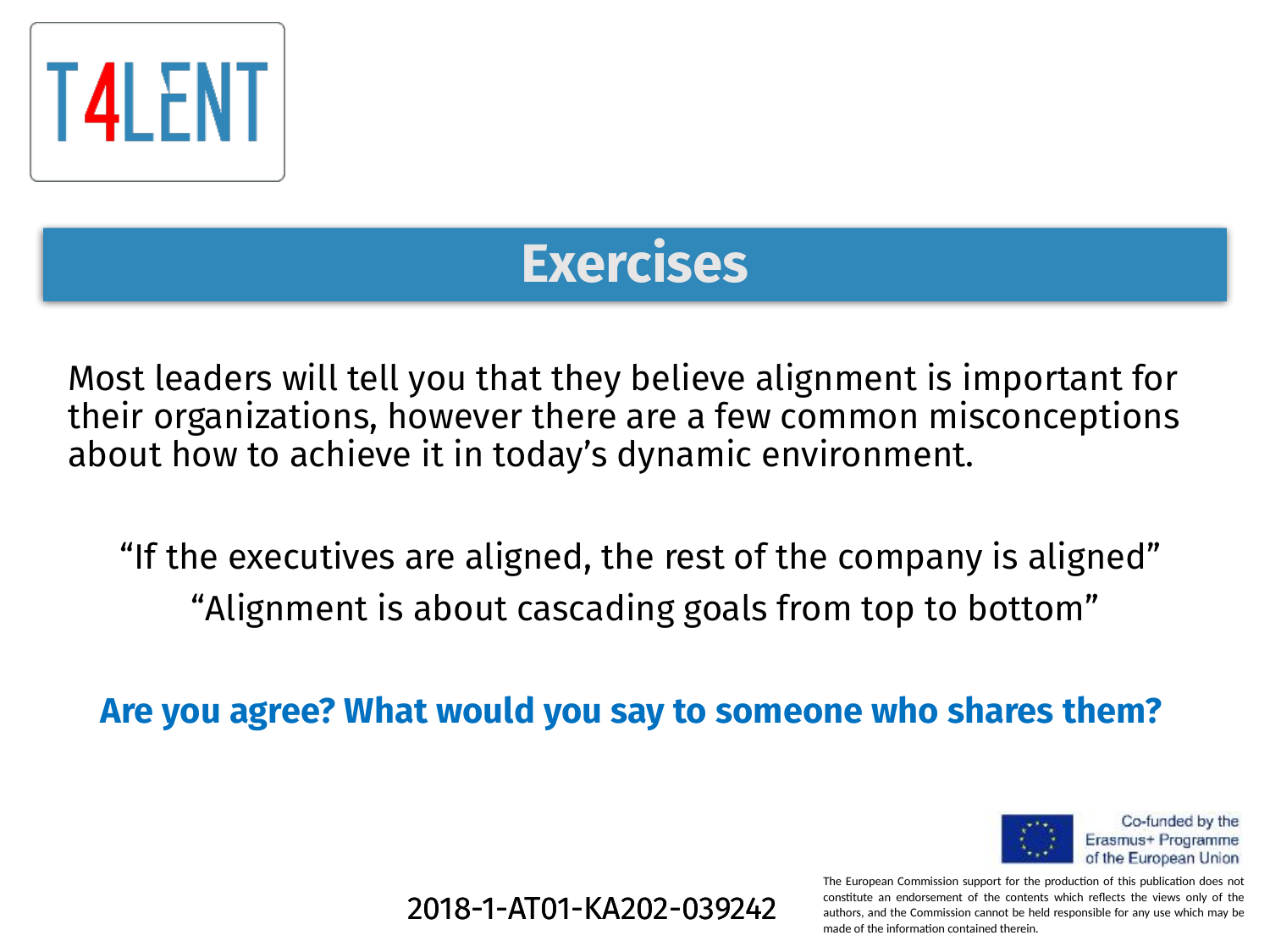

# Exercises
Most leaders will tell you that they believe alignment is important for their organizations, however there are a few common misconceptions about how to achieve it in today’s dynamic environment.

  “If the executives are aligned, the rest of the company is aligned”
   “Alignment is about cascading goals from top to bottom”

Are you agree? What would you say to someone who shares them?

2018-1-AT01-KA202-039242